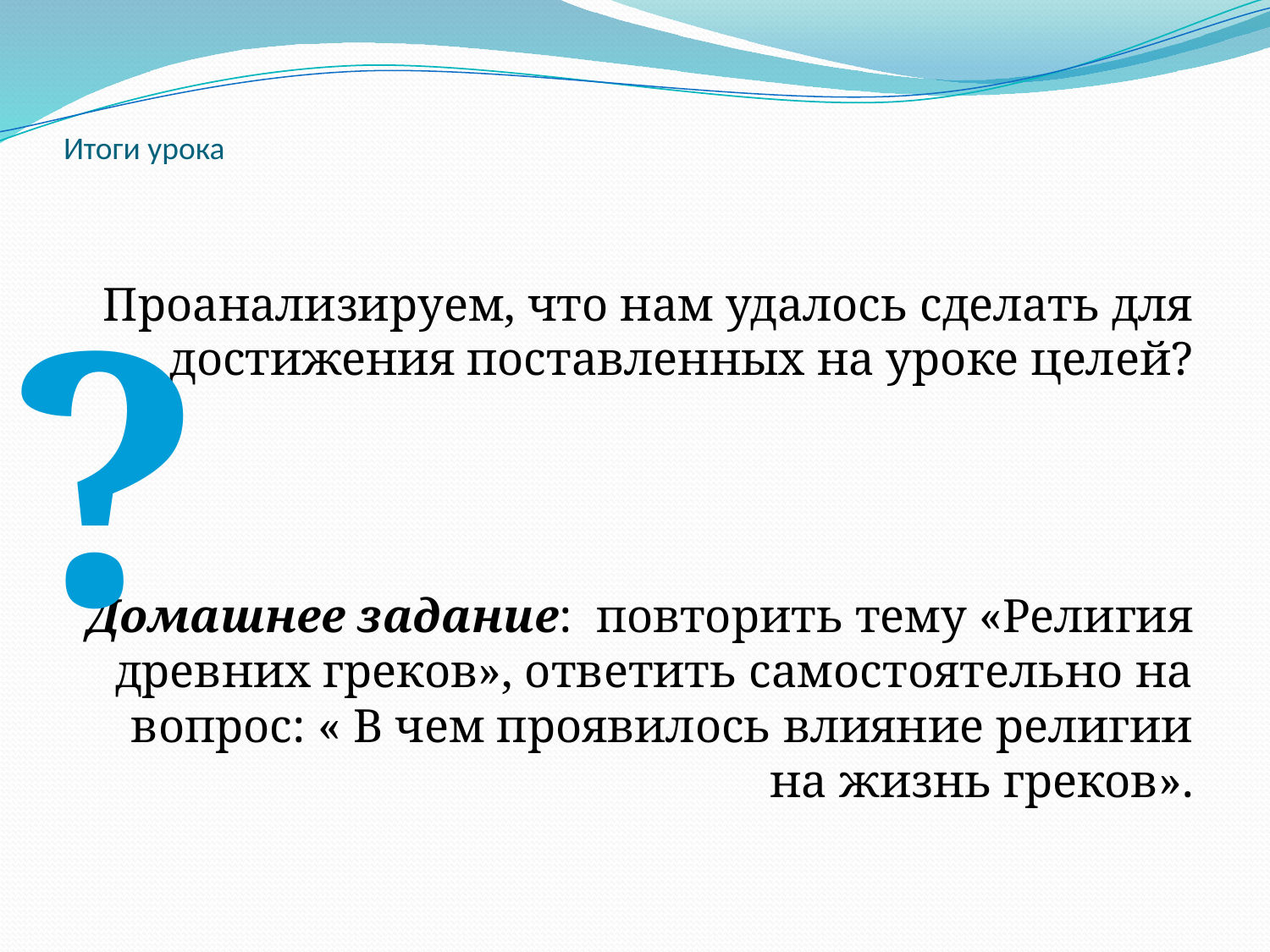

# Итоги урока
?
Проанализируем, что нам удалось сделать для достижения поставленных на уроке целей?

Домашнее задание:  повторить тему «Религия древних греков», ответить самостоятельно на вопрос: « В чем проявилось влияние религии на жизнь греков».